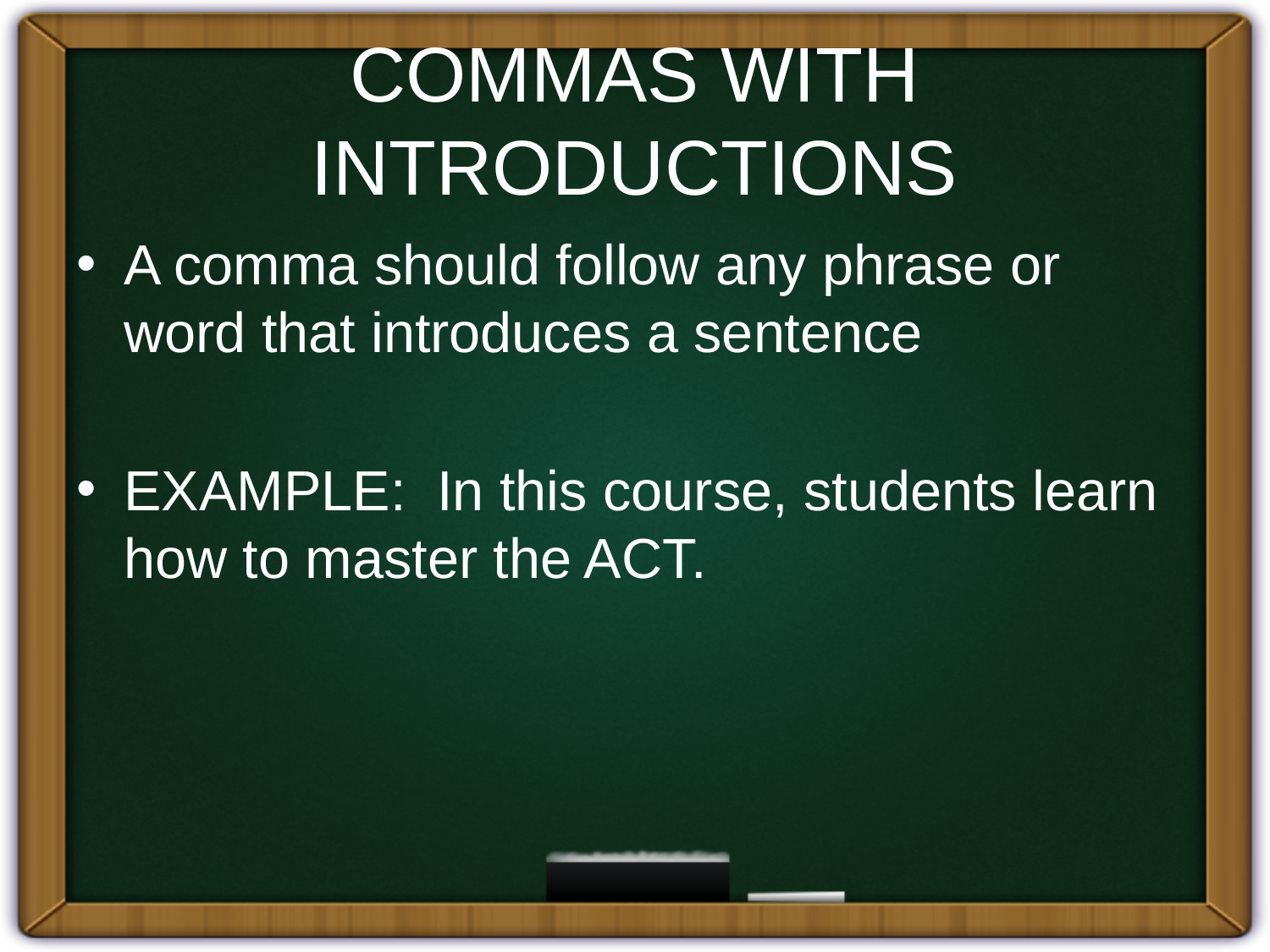

# COMMAS WITH INTRODUCTIONS
A comma should follow any phrase or word that introduces a sentence

EXAMPLE:  In this course, students learn how to master the ACT.